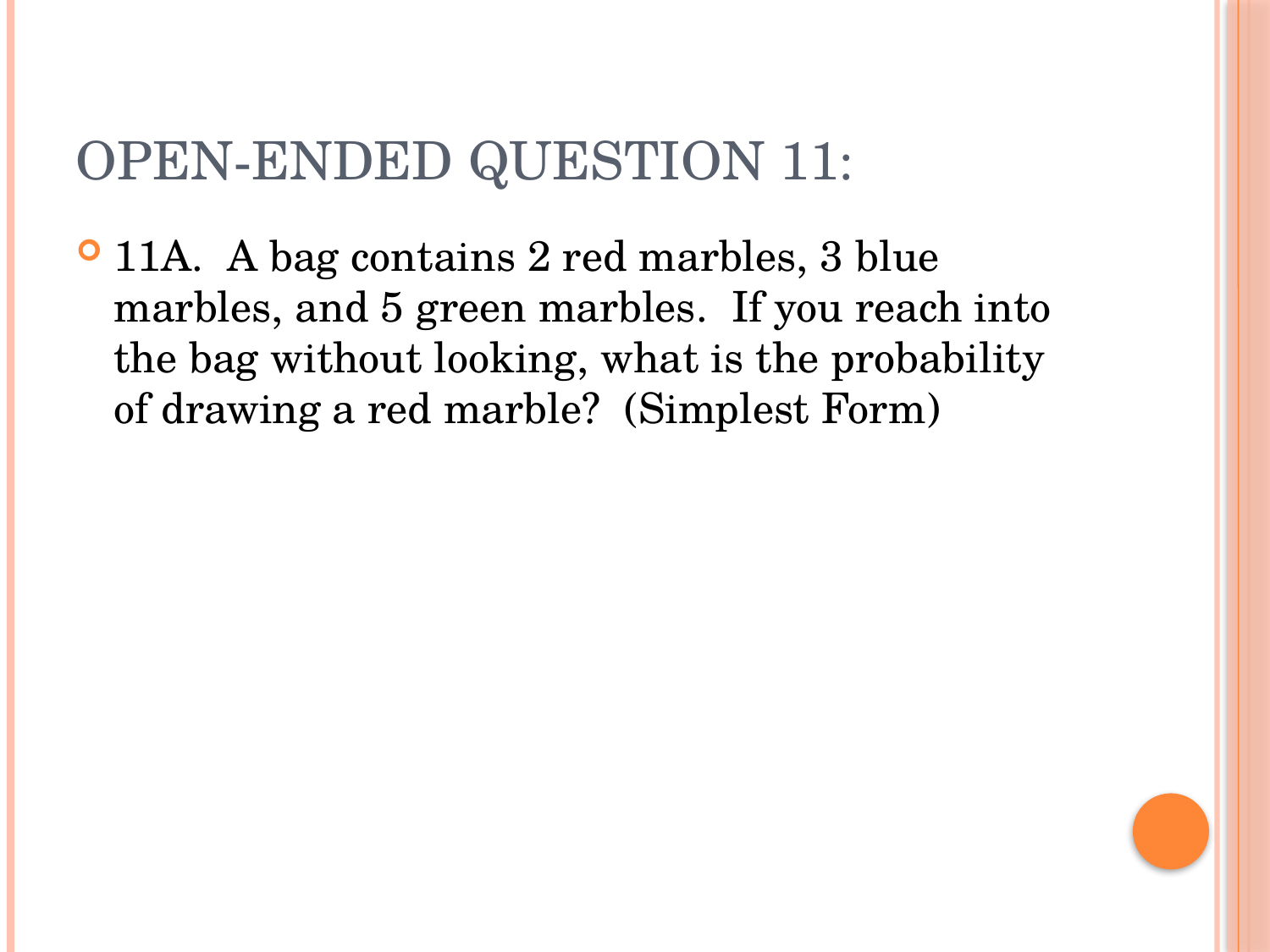

# Open-Ended Question 11:
11A.  A bag contains 2 red marbles, 3 blue marbles, and 5 green marbles.  If you reach into the bag without looking, what is the probability of drawing a red marble?  (Simplest Form)